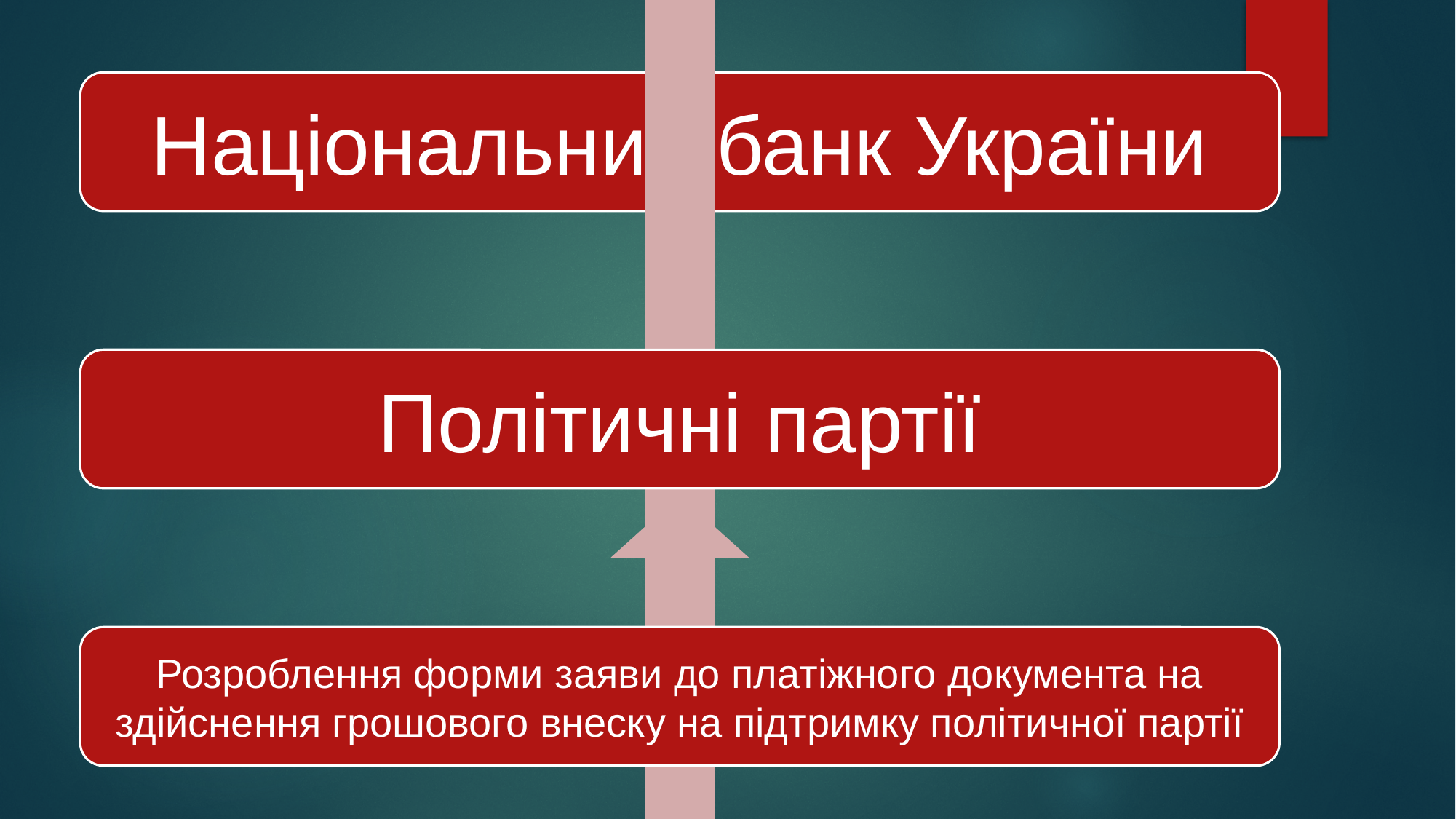

Національний банк України
Політичні партії
Розроблення форми заяви до платіжного документа на здійснення грошового внеску на підтримку політичної партії